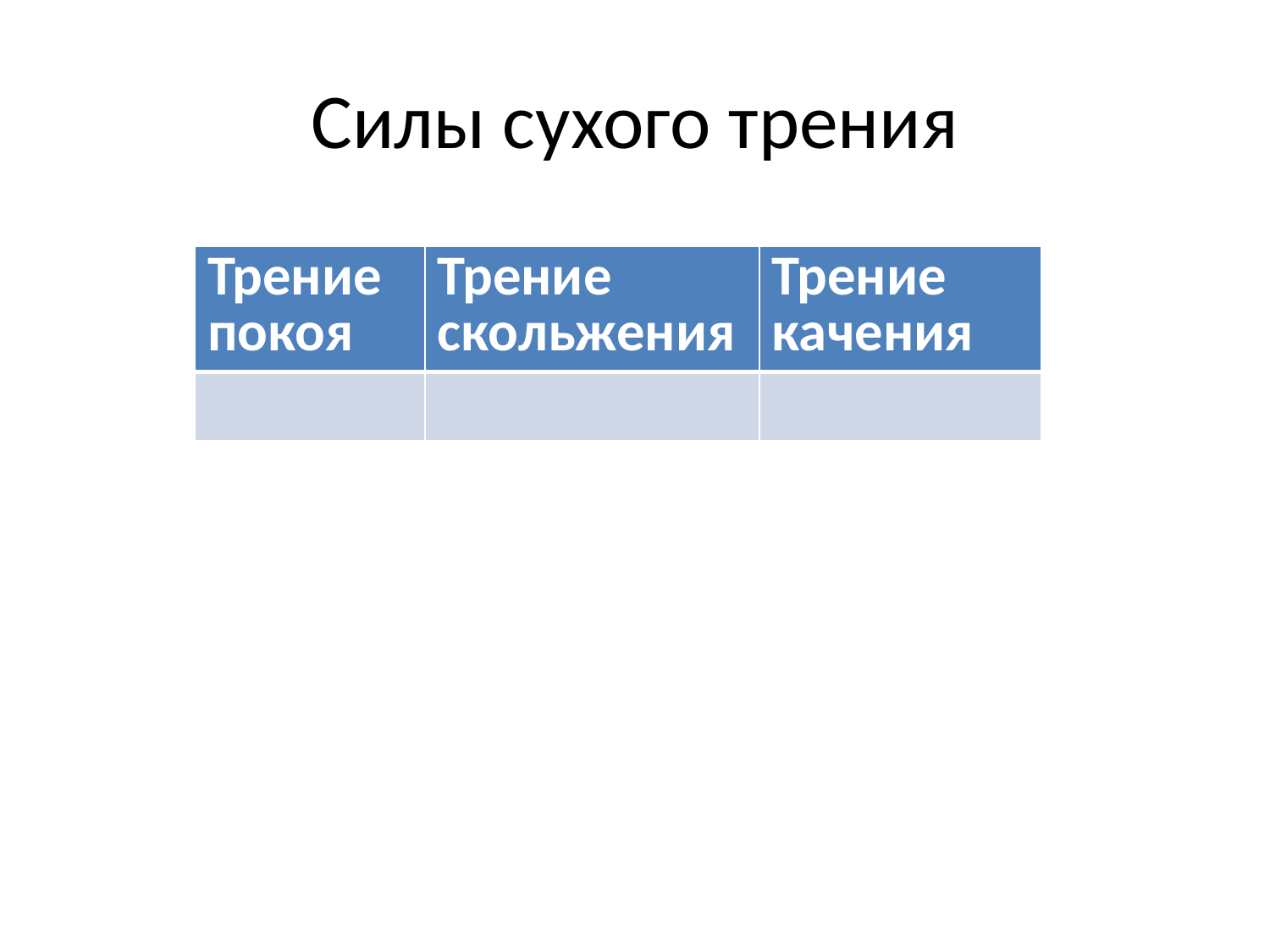

# Силы сухого трения
| Трение покоя | Трение скольжения | Трение качения |
| --- | --- | --- |
|  |  |  |